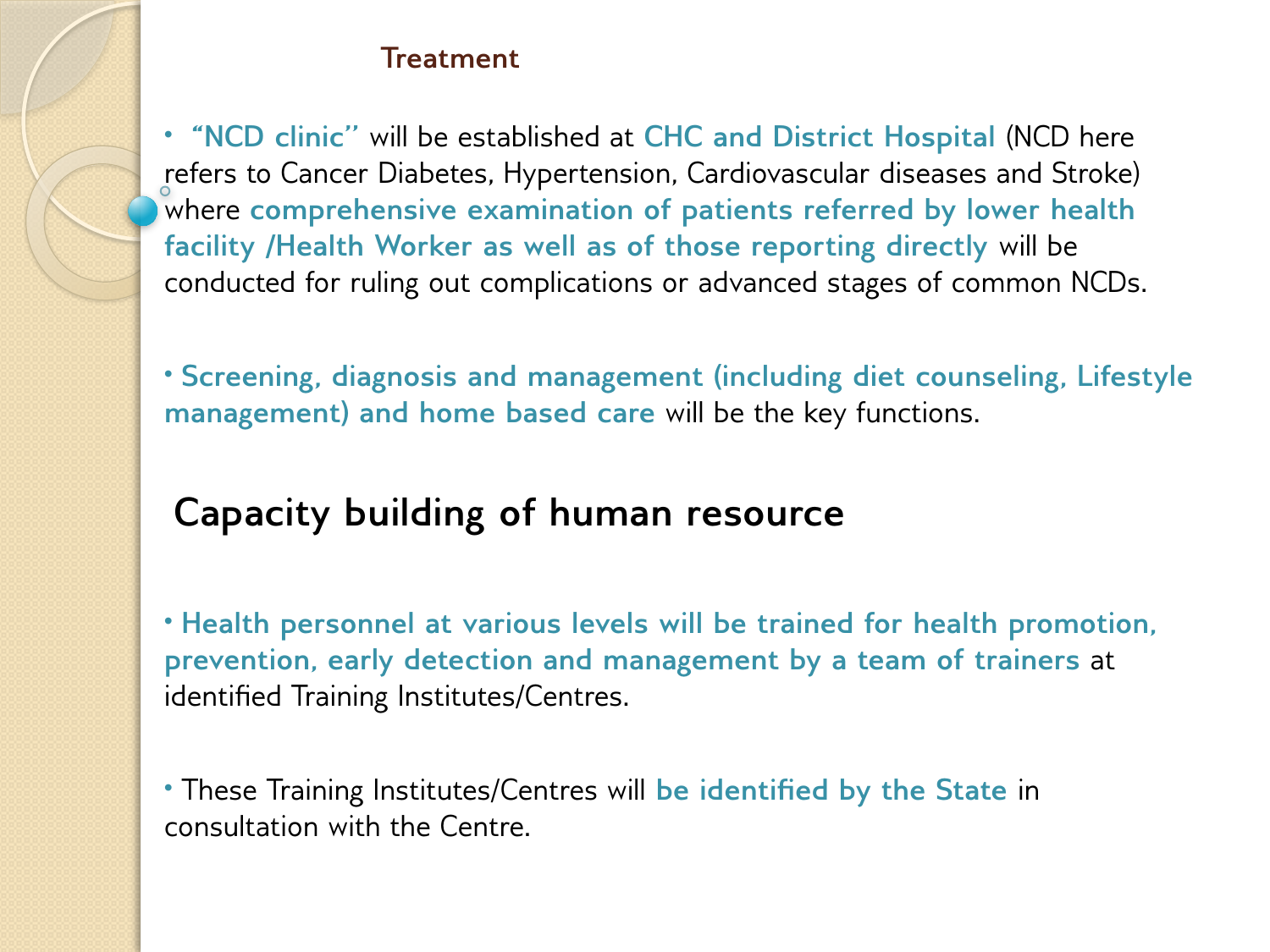

# Treatment
  “NCD clinic’’ will be established at CHC and District Hospital (NCD here refers to Cancer Diabetes, Hypertension, Cardiovascular diseases and Stroke) where comprehensive examination of patients referred by lower health facility /Health Worker as well as of those reporting directly will be conducted for ruling out complications or advanced stages of common NCDs.

 Screening, diagnosis and management (including diet counseling, Lifestyle management) and home based care will be the key functions.

 Capacity building of human resource

 Health personnel at various levels will be trained for health promotion, prevention, early detection and management by a team of trainers at identified Training Institutes/Centres.

 These Training Institutes/Centres will be identified by the State in consultation with the Centre.